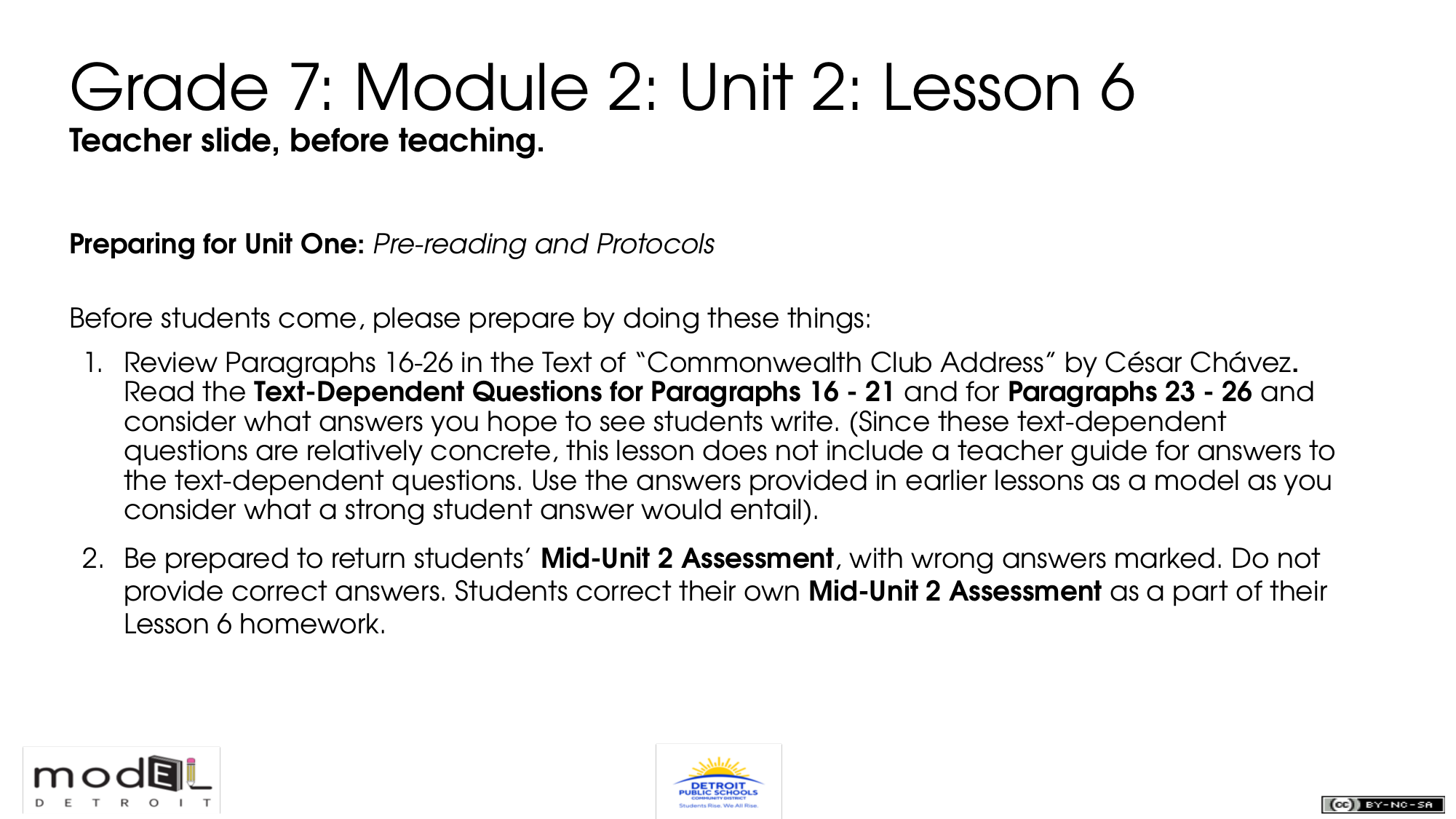

Grade 7: Module 2: Unit 2: Lesson 6
Teacher slide, before teaching.
Preparing for Unit One: Pre-reading and Protocols

Before students come, please prepare by doing these things:
Review Paragraphs 16-26 in the Text of “Commonwealth Club Address” by César Chávez. Read the Text-Dependent Questions for Paragraphs 16 - 21 and for Paragraphs 23 - 26 and consider what answers you hope to see students write. (Since these text-dependent questions are relatively concrete, this lesson does not include a teacher guide for answers to the text-dependent questions. Use the answers provided in earlier lessons as a model as you consider what a strong student answer would entail).
Be prepared to return students’ Mid-Unit 2 Assessment, with wrong answers marked. Do not provide correct answers. Students correct their own Mid-Unit 2 Assessment as a part of their Lesson 6 homework.